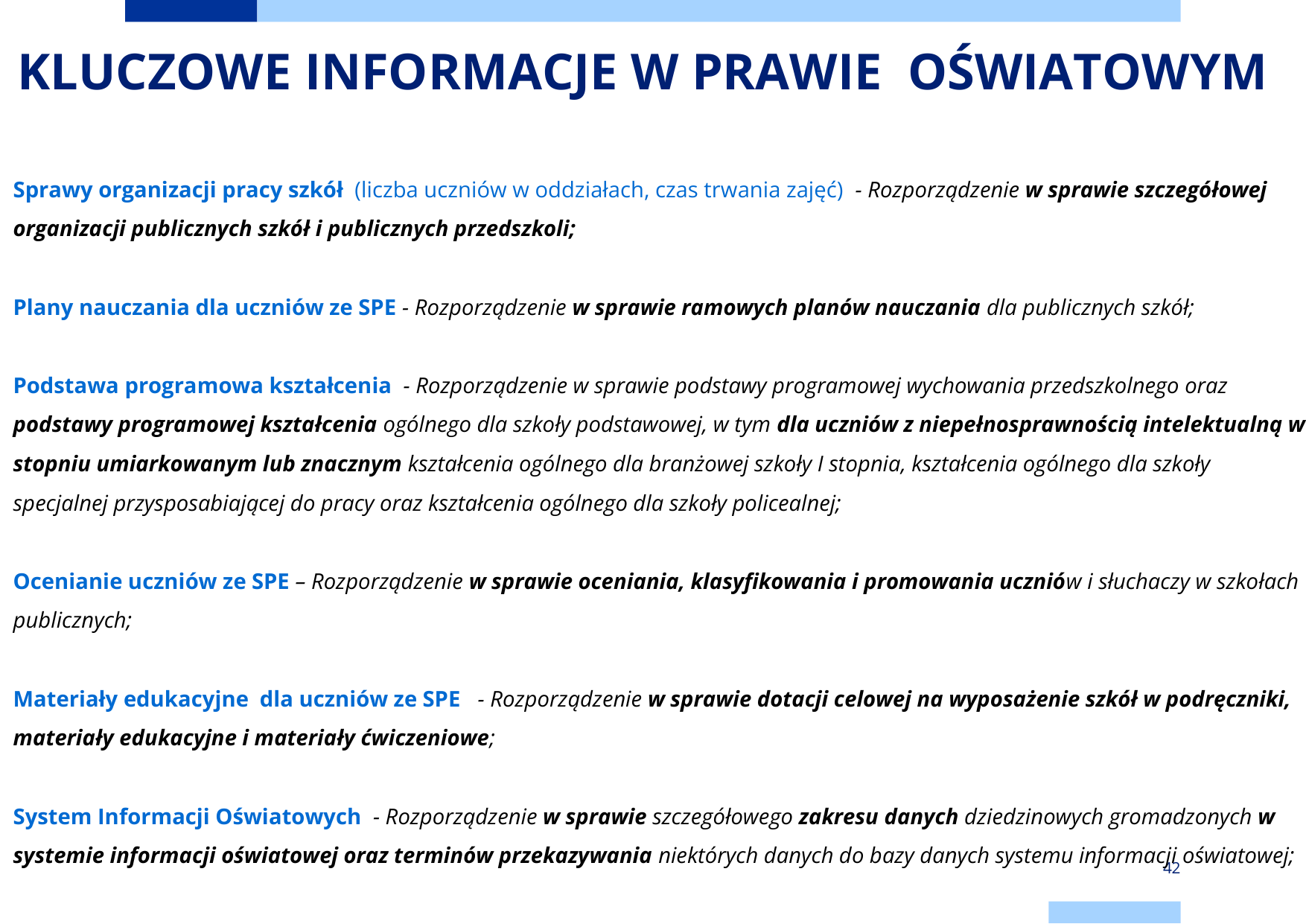

# KLUCZOWE INFORMACJE W PRAWIE  OŚWIATOWYM
Sprawy organizacji pracy szkół  (liczba uczniów w oddziałach, czas trwania zajęć)  - Rozporządzenie w sprawie szczegółowej organizacji publicznych szkół i publicznych przedszkoli;

Plany nauczania dla uczniów ze SPE - Rozporządzenie w sprawie ramowych planów nauczania dla publicznych szkół;

Podstawa programowa kształcenia  - Rozporządzenie w sprawie podstawy programowej wychowania przedszkolnego oraz podstawy programowej kształcenia ogólnego dla szkoły podstawowej, w tym dla uczniów z niepełnosprawnością intelektualną w stopniu umiarkowanym lub znacznym kształcenia ogólnego dla branżowej szkoły I stopnia, kształcenia ogólnego dla szkoły specjalnej przysposabiającej do pracy oraz kształcenia ogólnego dla szkoły policealnej;

Ocenianie uczniów ze SPE – Rozporządzenie w sprawie oceniania, klasyfikowania i promowania uczniów i słuchaczy w szkołach publicznych;

Materiały edukacyjne  dla uczniów ze SPE   - Rozporządzenie w sprawie dotacji celowej na wyposażenie szkół w podręczniki, materiały edukacyjne i materiały ćwiczeniowe;

System Informacji Oświatowych  - Rozporządzenie w sprawie szczegółowego zakresu danych dziedzinowych gromadzonych w systemie informacji oświatowej oraz terminów przekazywania niektórych danych do bazy danych systemu informacji oświatowej;

42